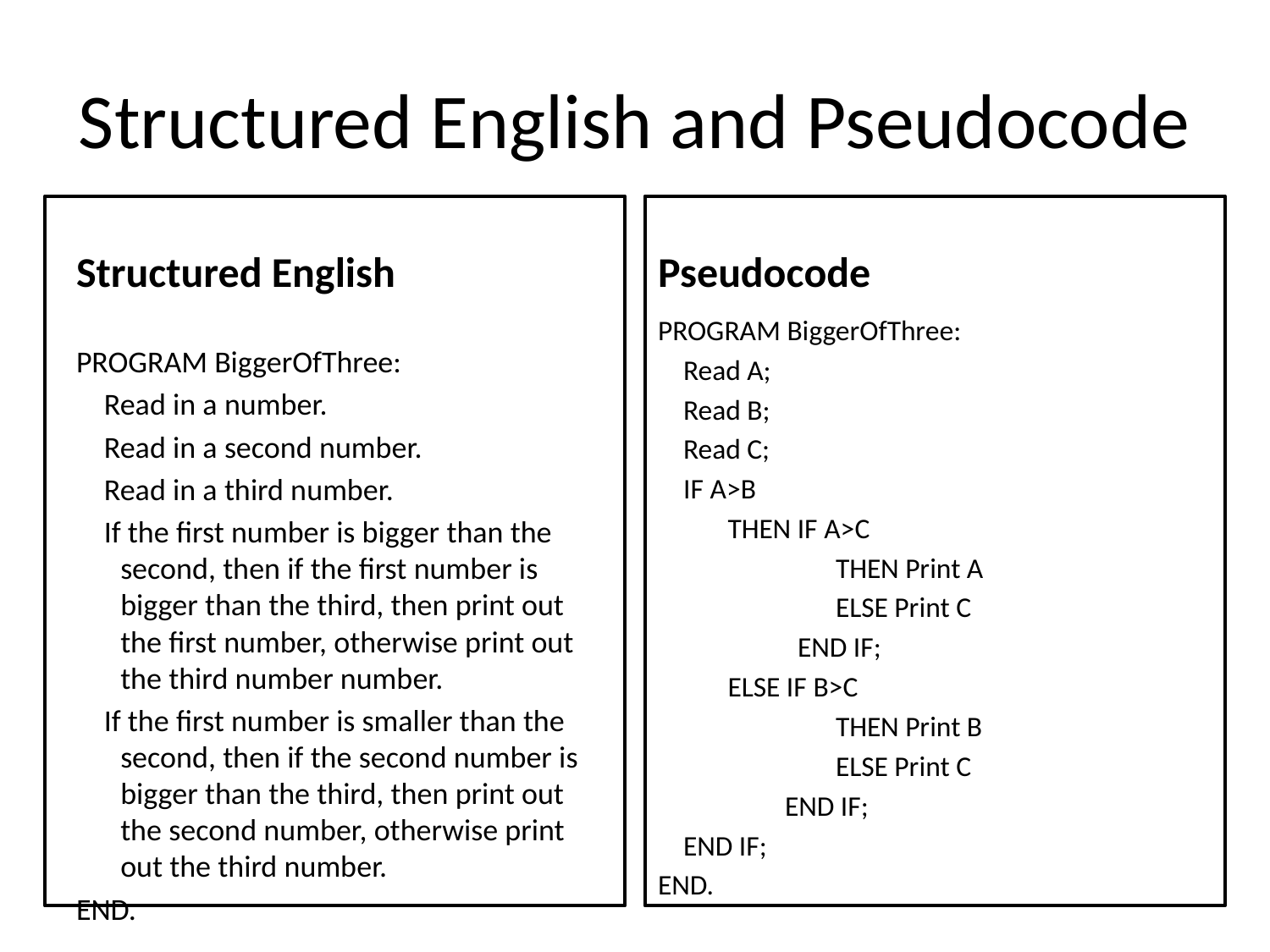

# Structured English and Pseudocode

Structured English
Pseudocode

PROGRAM BiggerOfThree:
    Read A;
    Read B;
    Read C;
    IF A>B
           THEN IF A>C
                            THEN Print A
                            ELSE Print C
                      END IF;
           ELSE IF B>C
                            THEN Print B
                            ELSE Print C
                    END IF;
    END IF;
END.
PROGRAM BiggerOfThree:
    Read in a number.
    Read in a second number.
    Read in a third number.
    If the first number is bigger than the second, then if the first number is bigger than the third, then print out the first number, otherwise print out the third number number.
    If the first number is smaller than the second, then if the second number is bigger than the third, then print out the second number, otherwise print out the third number.
END.